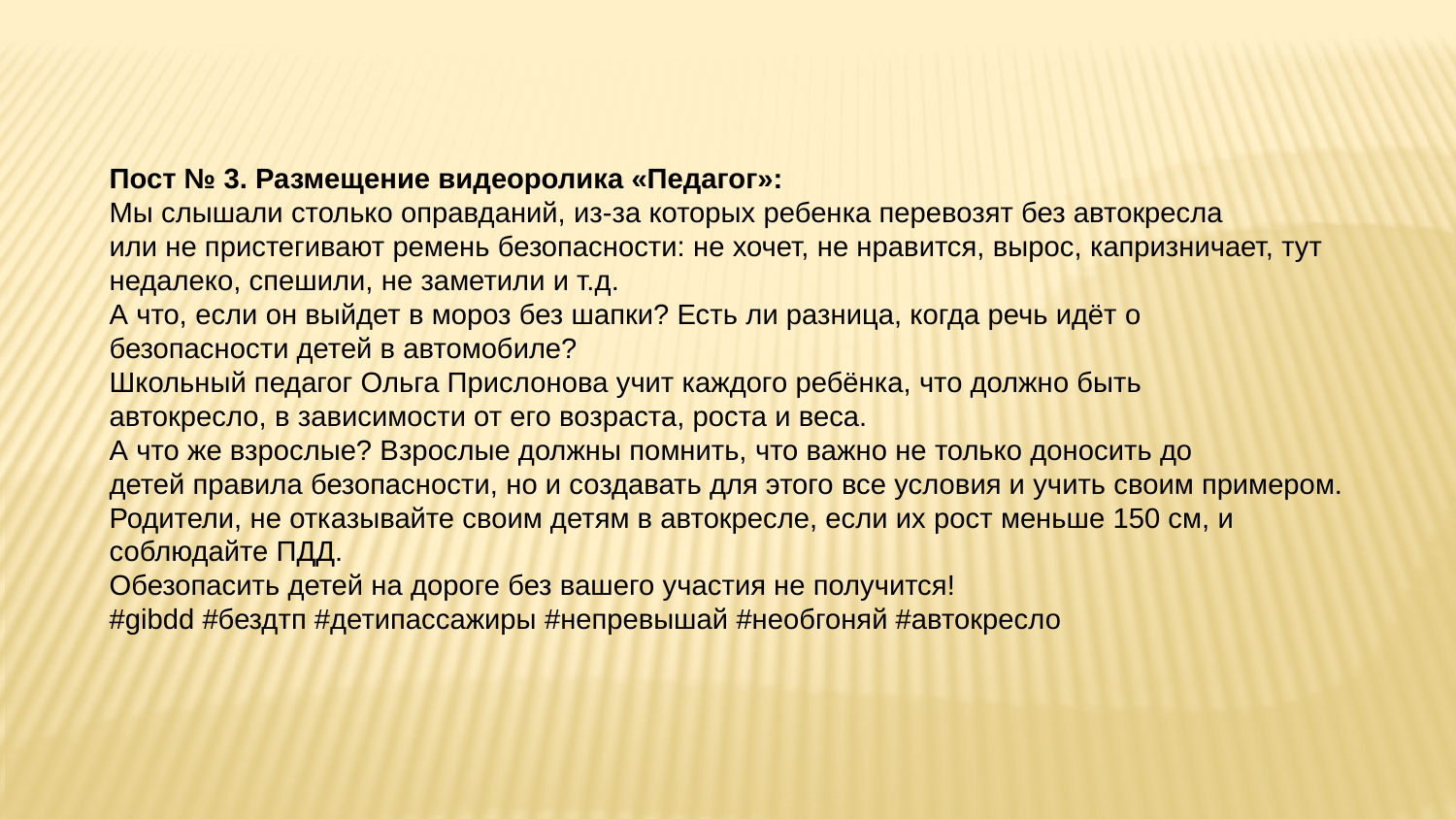

Пост № 3. Размещение видеоролика «Педагог»:
Мы слышали столько оправданий, из-за которых ребенка перевозят без автокресла
или не пристегивают ремень безопасности: не хочет, не нравится, вырос, капризничает, тут
недалеко, спешили, не заметили и т.д.
А что, если он выйдет в мороз без шапки? Есть ли разница, когда речь идёт о
безопасности детей в автомобиле?
Школьный педагог Ольга Прислонова учит каждого ребёнка, что должно быть
автокресло, в зависимости от его возраста, роста и веса.
А что же взрослые? Взрослые должны помнить, что важно не только доносить до
детей правила безопасности, но и создавать для этого все условия и учить своим примером.
Родители, не отказывайте своим детям в автокресле, если их рост меньше 150 см, и
соблюдайте ПДД.
Обезопасить детей на дороге без вашего участия не получится!
#gibdd #бездтп #детипассажиры #непревышай #необгоняй #автокресло